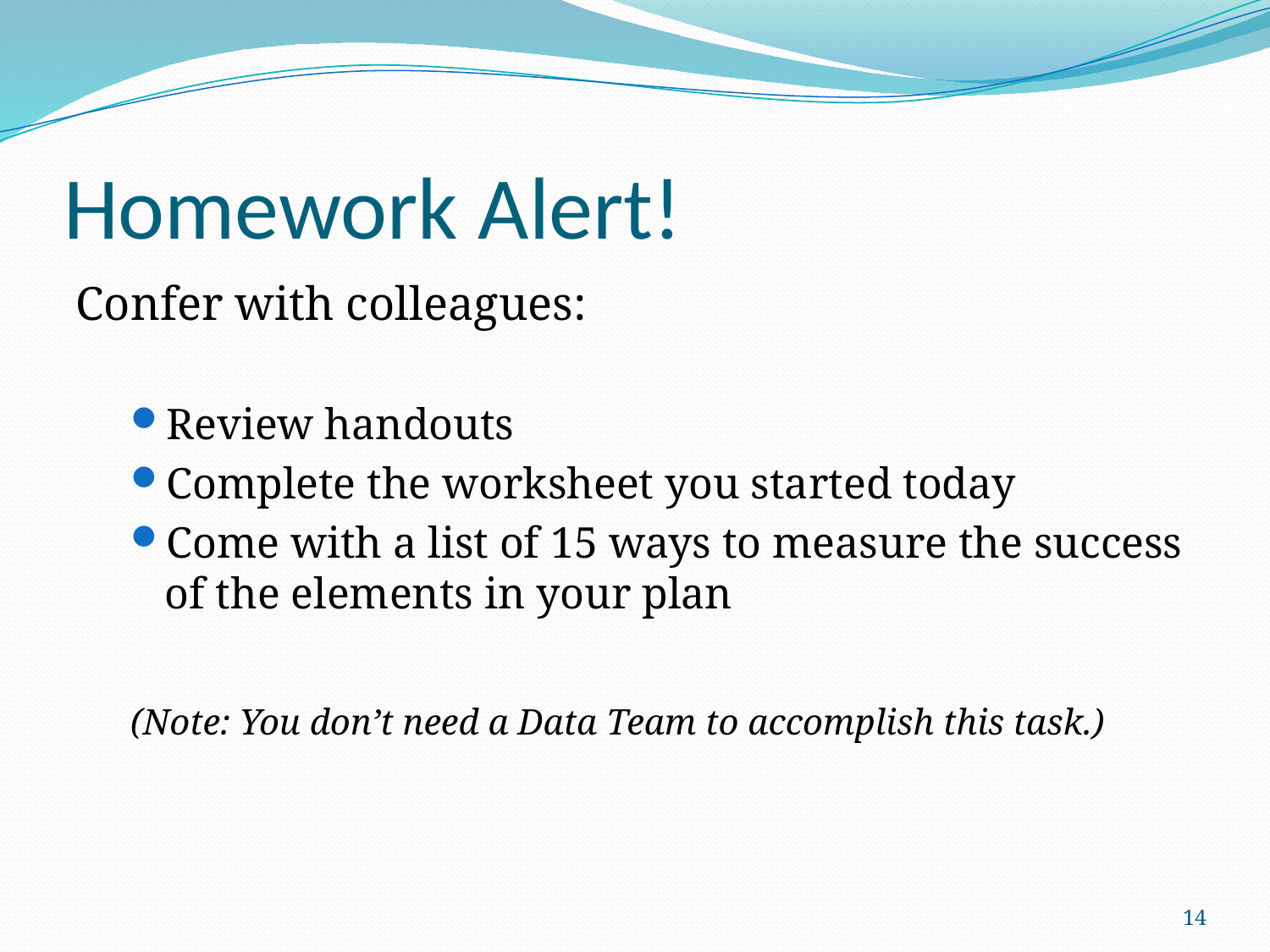

# Homework Alert!
Confer with colleagues:

Review handouts
Complete the worksheet you started today
Come with a list of 15 ways to measure the success of the elements in your plan

(Note: You don’t need a Data Team to accomplish this task.)
14